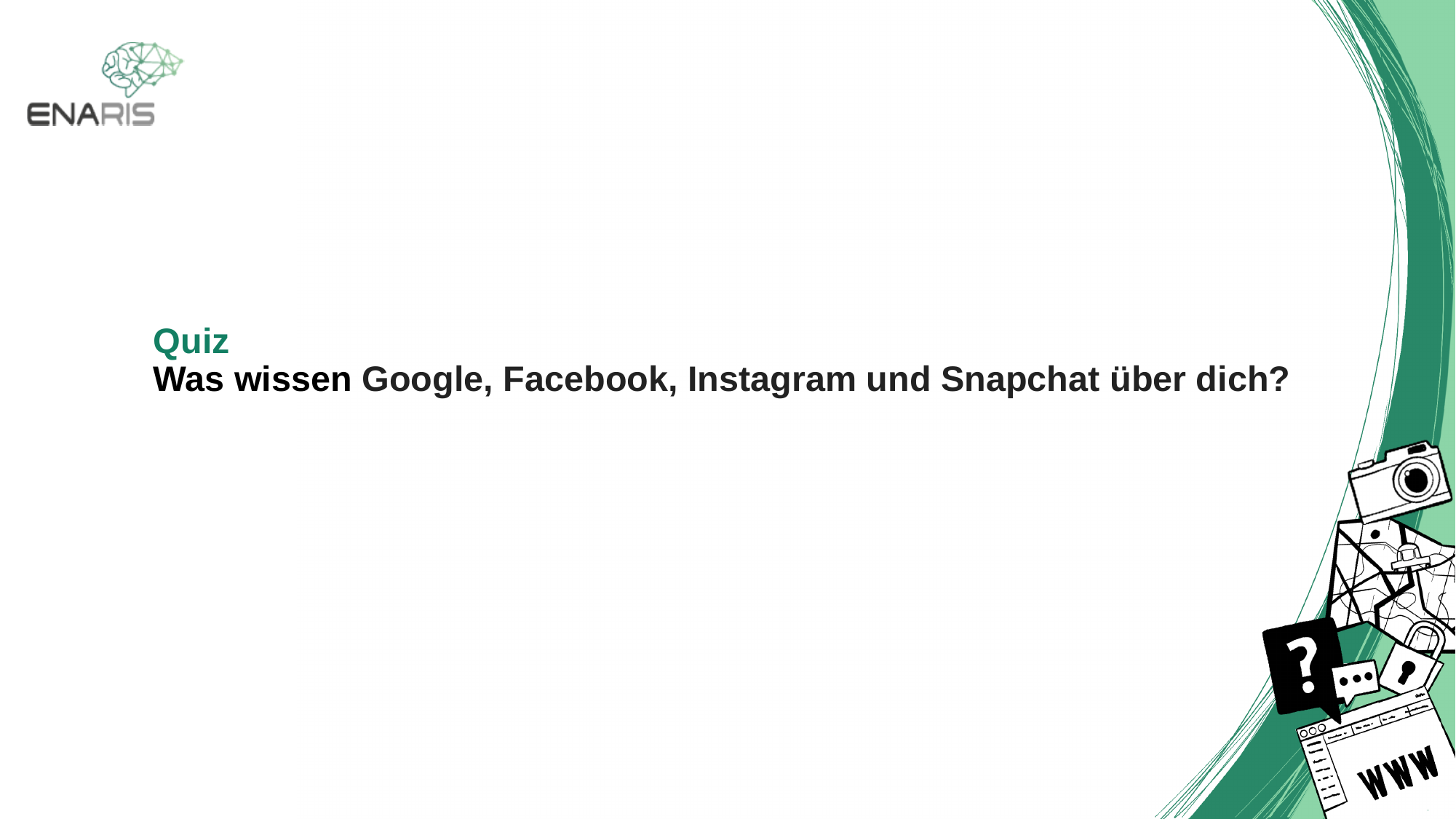

# Quiz Was wissen Google, Facebook, Instagram und Snapchat über dich?